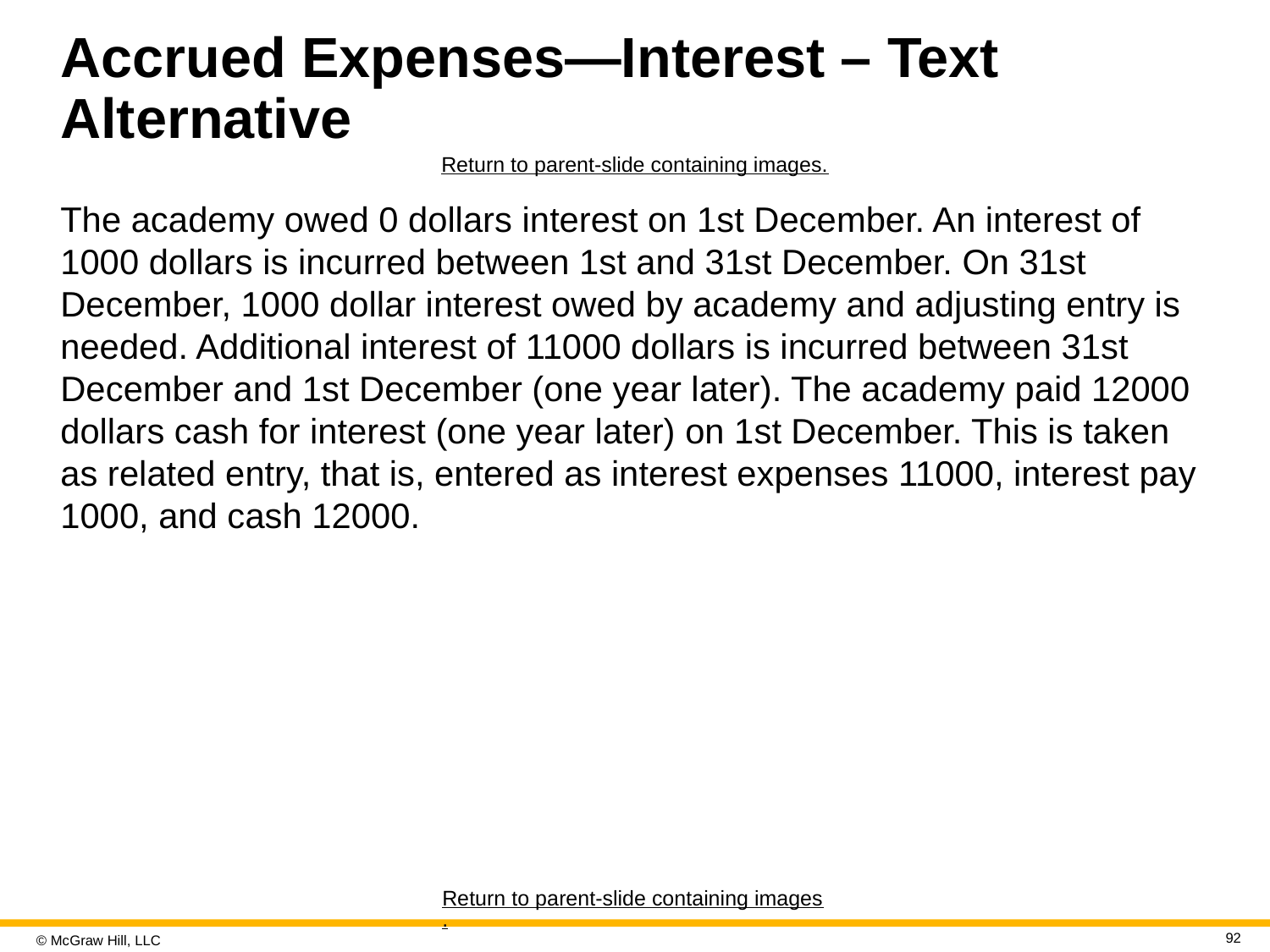

# Accrued Expenses—Interest – Text Alternative
Return to parent-slide containing images.
The academy owed 0 dollars interest on 1st December. An interest of 1000 dollars is incurred between 1st and 31st December. On 31st December, 1000 dollar interest owed by academy and adjusting entry is needed. Additional interest of 11000 dollars is incurred between 31st December and 1st December (one year later). The academy paid 12000 dollars cash for interest (one year later) on 1st December. This is taken as related entry, that is, entered as interest expenses 11000, interest pay 1000, and cash 12000.
Return to parent-slide containing images.
92